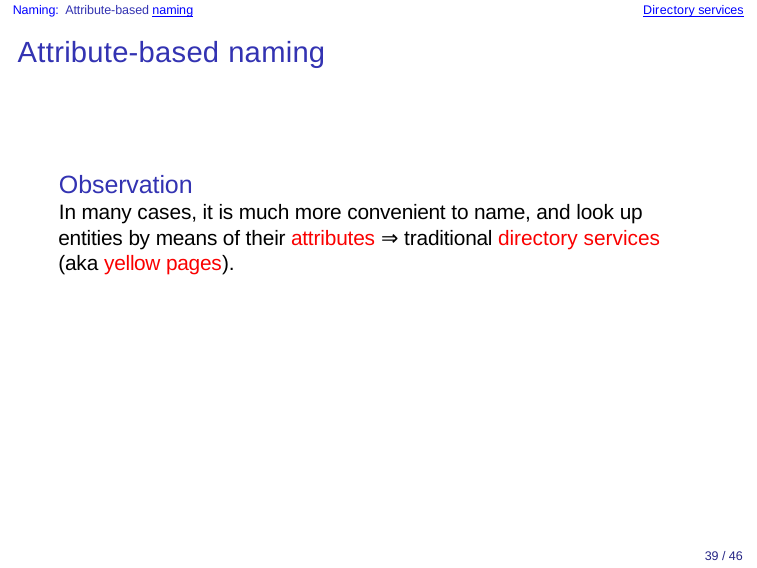

Naming: Attribute-based naming
Directory services
Attribute-based naming
Observation
In many cases, it is much more convenient to name, and look up  entities by means of their attributes ⇒ traditional directory services  (aka yellow pages).
39 / 46